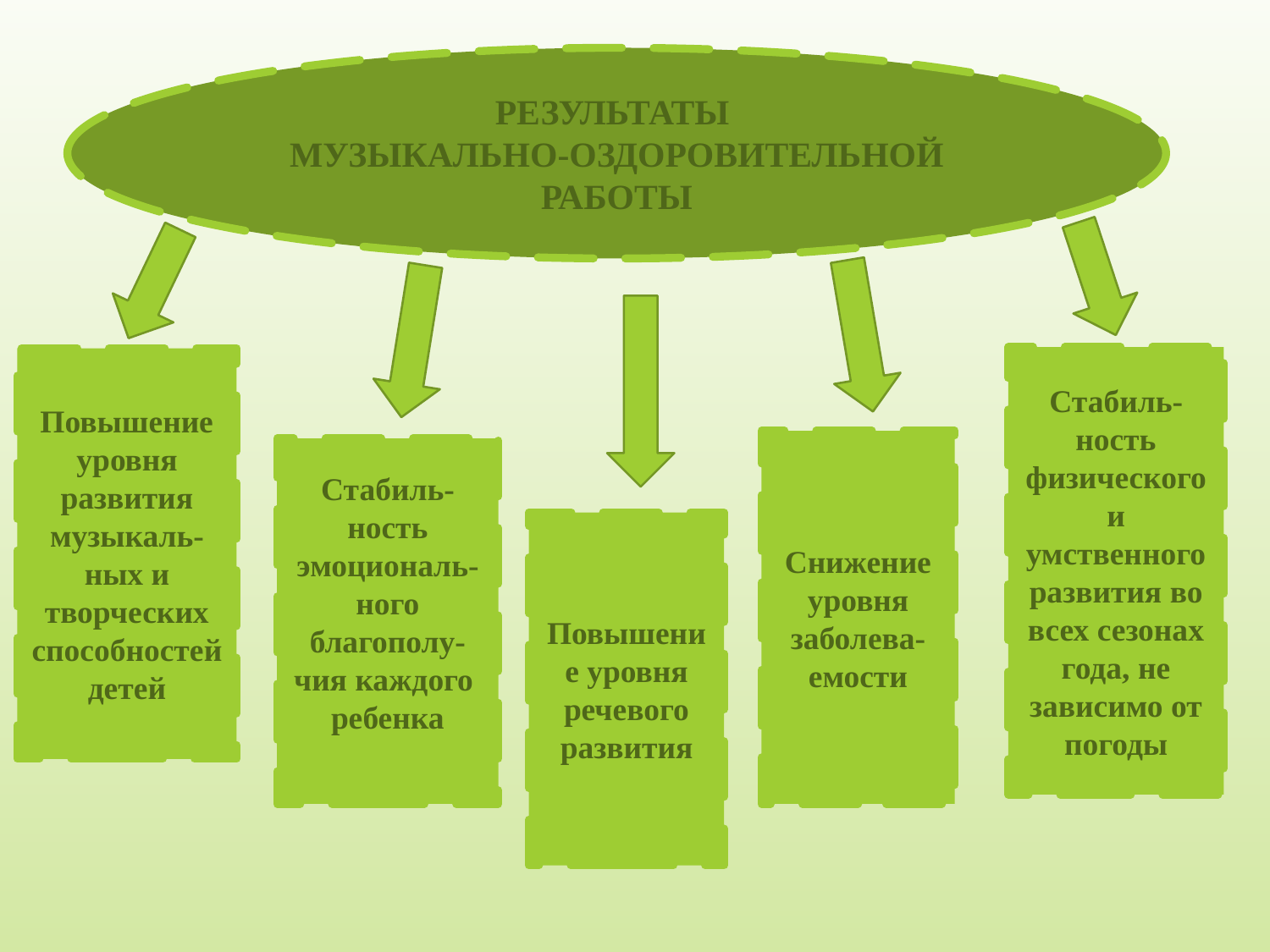

РЕЗУЛЬТАТЫ
МУЗЫКАЛЬНО-ОЗДОРОВИТЕЛЬНОЙ РАБОТЫ

Стабиль-ность физического и
умственного развития во
всех сезонах года, не зависимо от
погоды
Повышение уровня развития
музыкаль-ных и творческих способностей
детей
Снижение уровня
заболева-
емости
Стабиль-ность эмоциональ-
ного
благополу-чия каждого
ребенка

Повышение уровня речевого развития